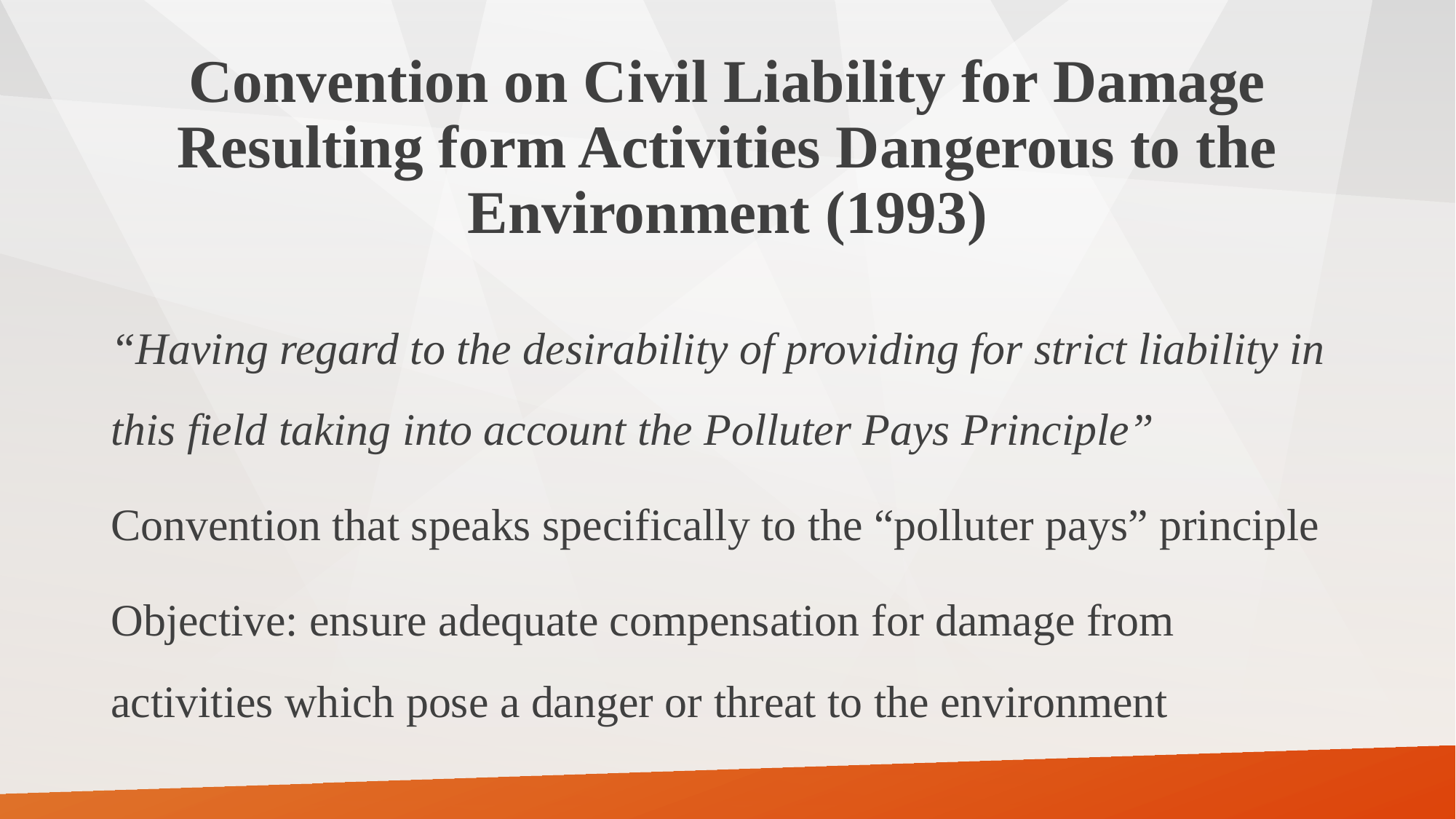

# Convention on Civil Liability for Damage Resulting form Activities Dangerous to the Environment (1993)

“Having regard to the desirability of providing for strict liability in this field taking into account the Polluter Pays Principle”
Convention that speaks specifically to the “polluter pays” principle
Objective: ensure adequate compensation for damage from activities which pose a danger or threat to the environment